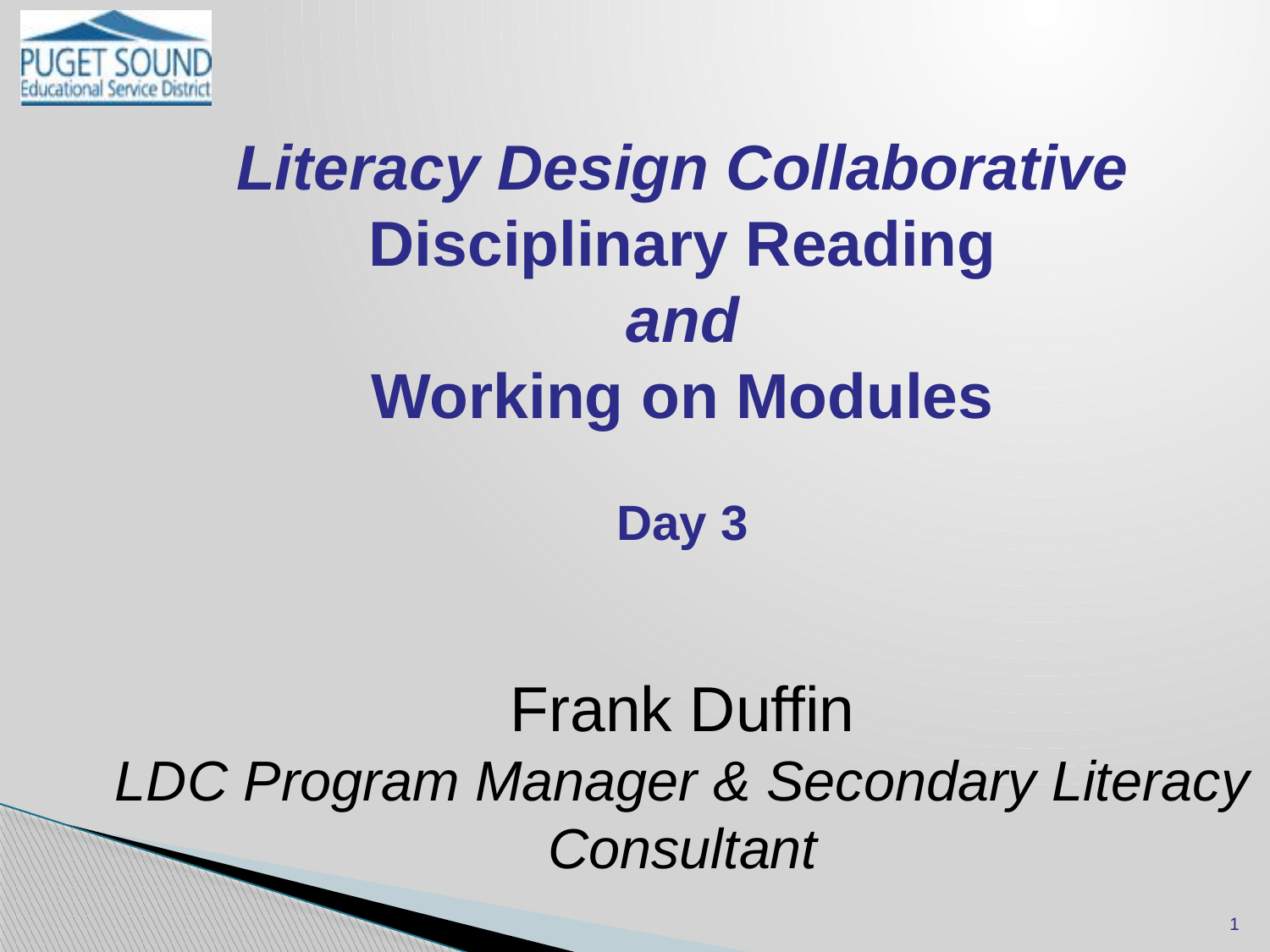

Literacy Design Collaborative
Disciplinary Reading
and
Working on Modules

Day 3

Frank Duffin
LDC Program Manager & Secondary Literacy Consultant
1